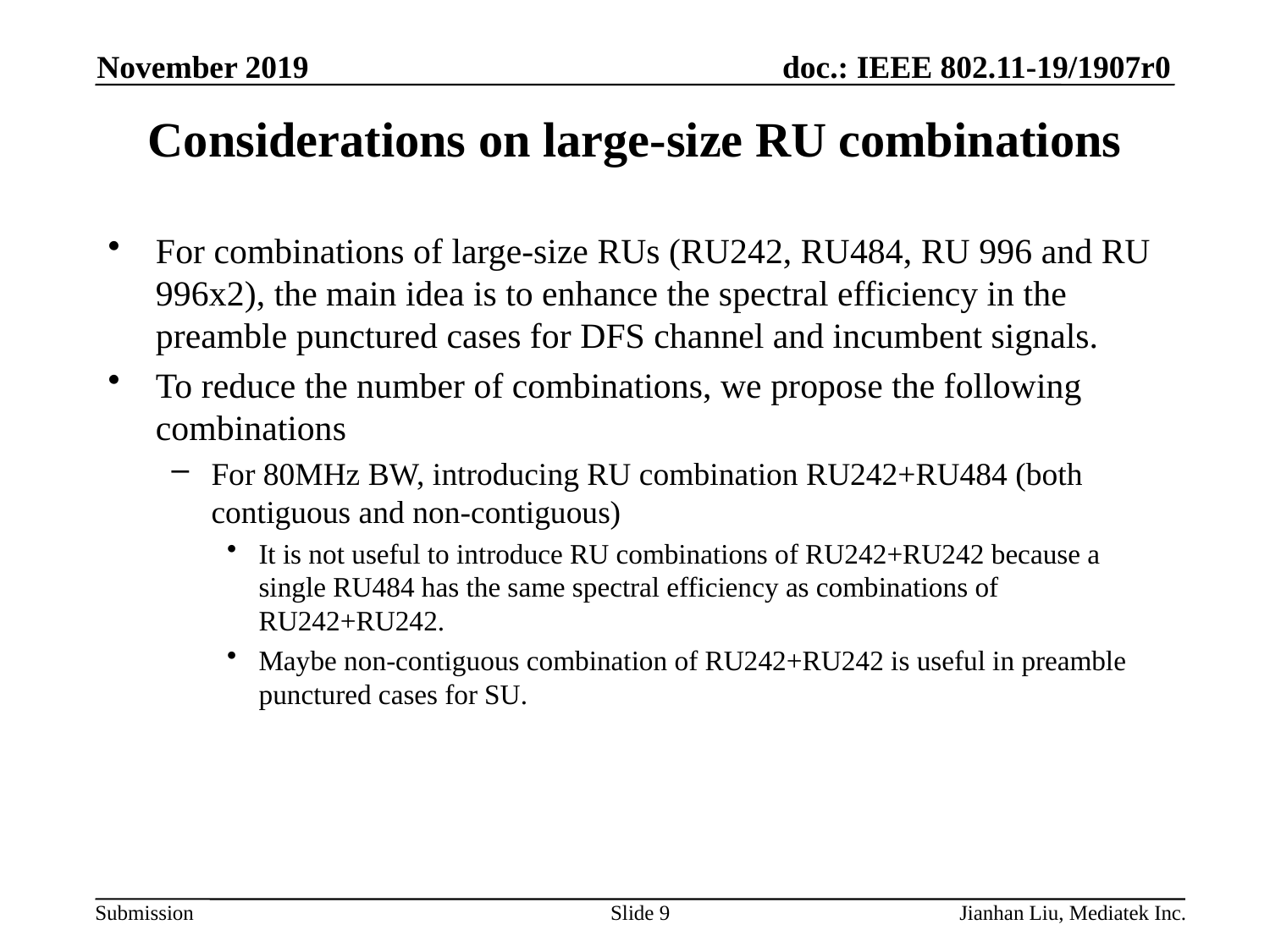

November 2019
# Considerations on large-size RU combinations
For combinations of large-size RUs (RU242, RU484, RU 996 and RU 996x2), the main idea is to enhance the spectral efficiency in the preamble punctured cases for DFS channel and incumbent signals.
To reduce the number of combinations, we propose the following combinations
For 80MHz BW, introducing RU combination RU242+RU484 (both contiguous and non-contiguous)
It is not useful to introduce RU combinations of RU242+RU242 because a single RU484 has the same spectral efficiency as combinations of RU242+RU242.
Maybe non-contiguous combination of RU242+RU242 is useful in preamble punctured cases for SU.
Slide 9
Jianhan Liu, Mediatek Inc.